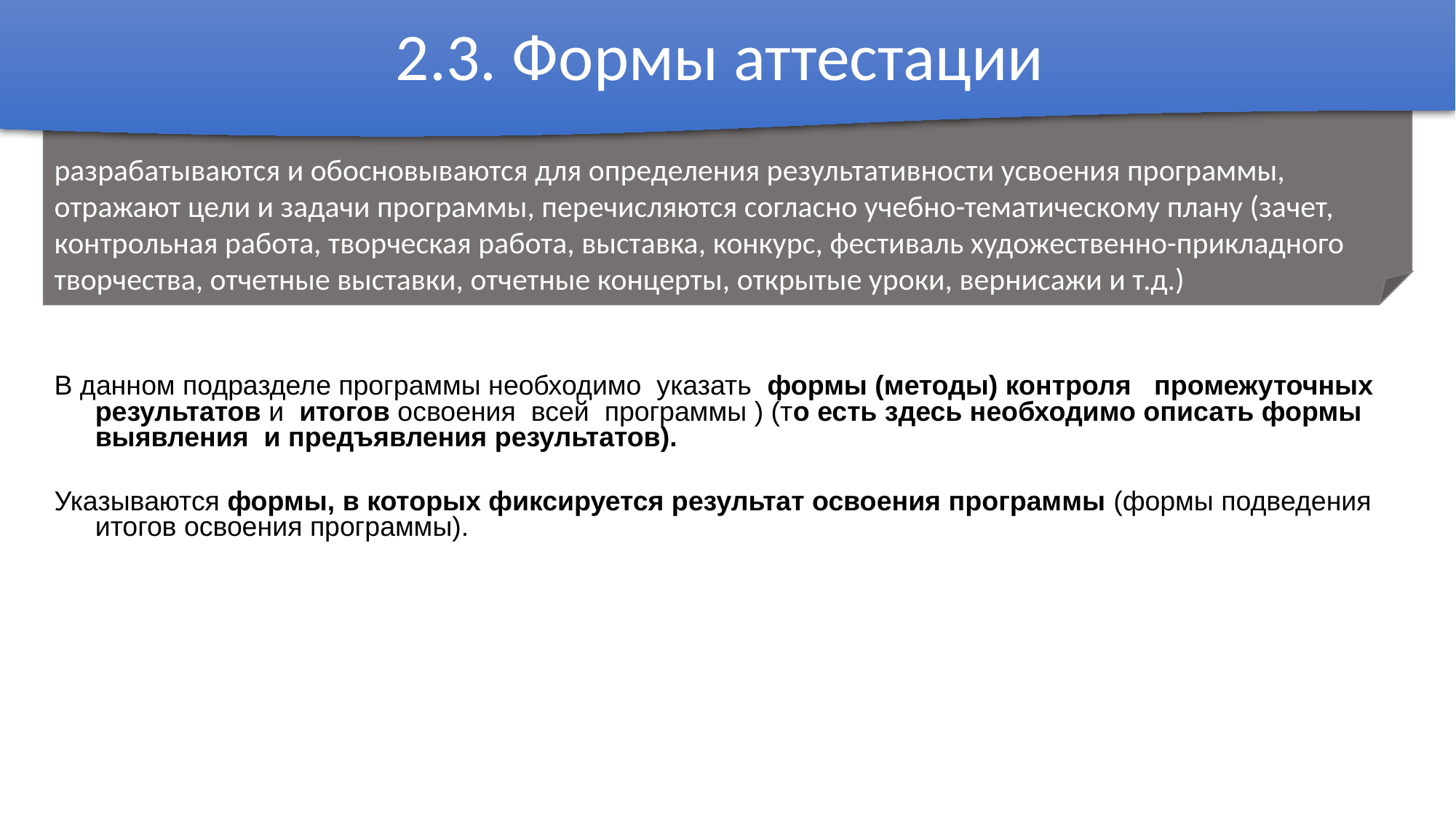

2.3. Формы аттестации

разрабатываются и обосновываются для определения результативности усвоения программы, отражают цели и задачи программы, перечисляются согласно учебно-тематическому плану (зачет, контрольная работа, творческая работа, выставка, конкурс, фестиваль художественно-прикладного творчества, отчетные выставки, отчетные концерты, открытые уроки, вернисажи и т.д.)
В данном подразделе программы необходимо  указать  формы (методы) контроля   промежуточных результатов и  итогов освоения  всей  программы ) (то есть здесь необходимо описать формы выявления  и предъявления результатов).

Указываются формы, в которых фиксируется результат освоения программы (формы подведения итогов освоения программы).